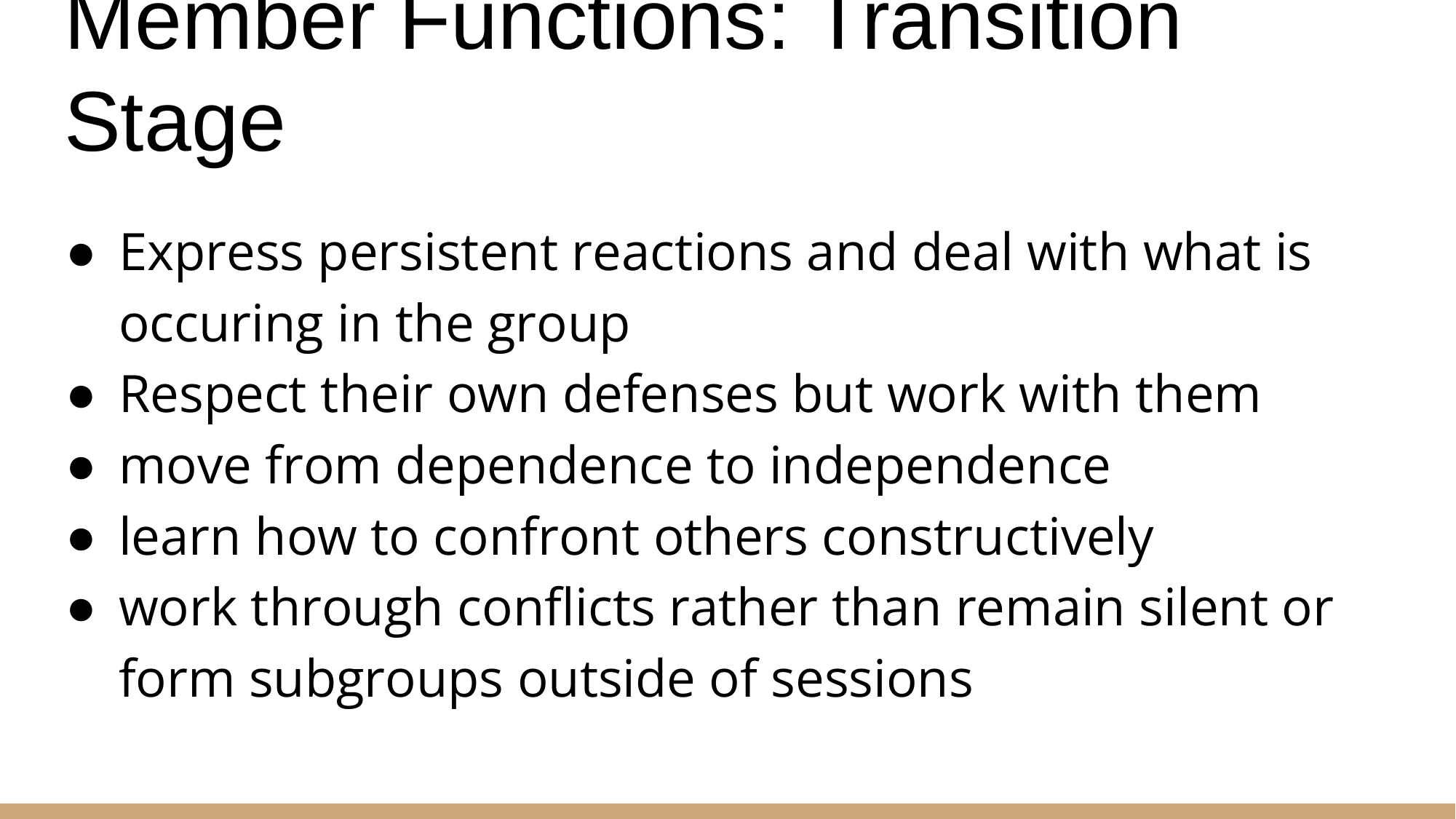

# Member Functions: Transition Stage
Express persistent reactions and deal with what is occuring in the group
Respect their own defenses but work with them
move from dependence to independence
learn how to confront others constructively
work through conflicts rather than remain silent or form subgroups outside of sessions